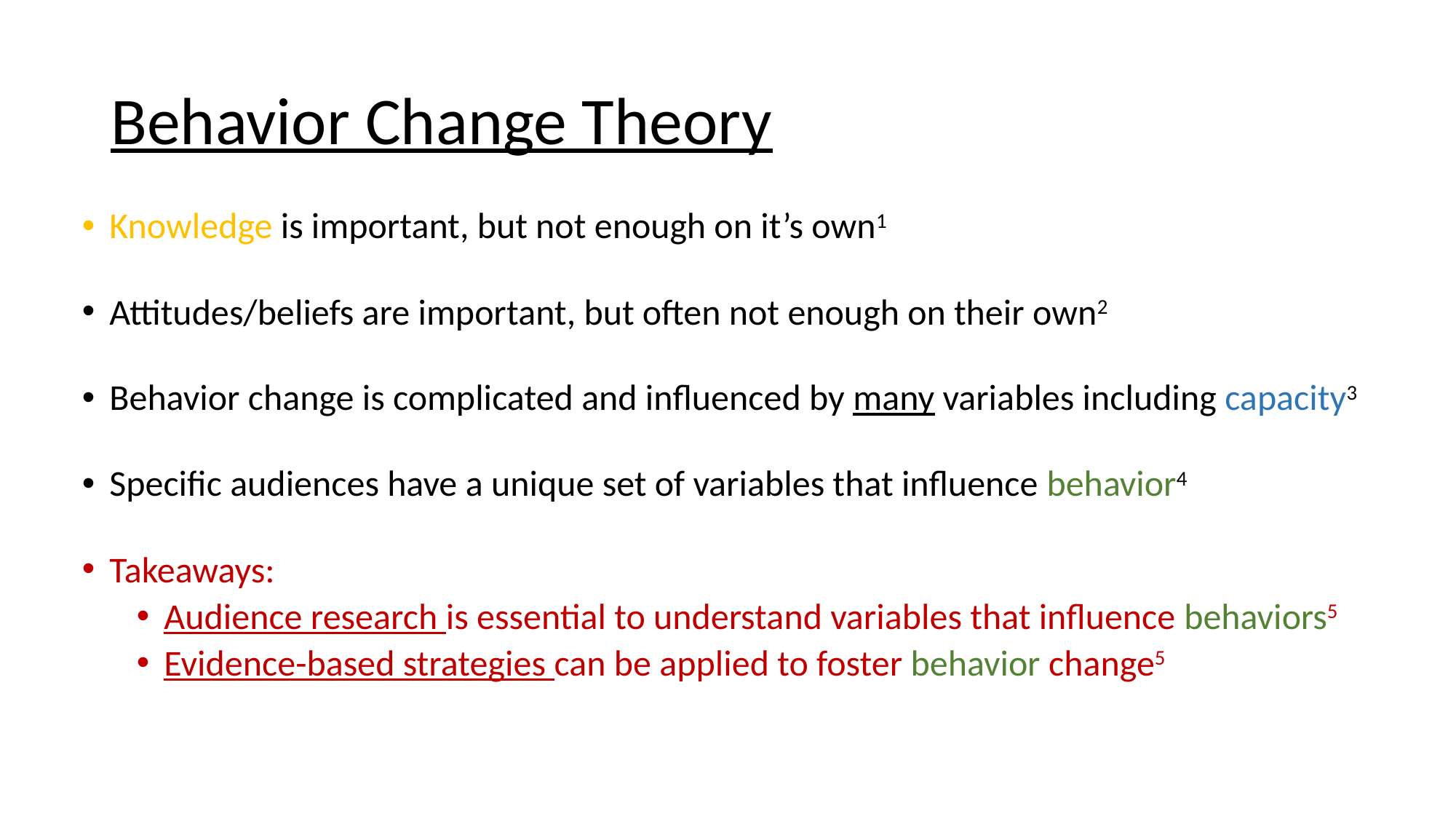

# Behavior Change Theory
Knowledge is important, but not enough on it’s own1

Attitudes/beliefs are important, but often not enough on their own2

Behavior change is complicated and influenced by many variables including capacity3

Specific audiences have a unique set of variables that influence behavior4

Takeaways:
Audience research is essential to understand variables that influence behaviors5
Evidence-based strategies can be applied to foster behavior change5